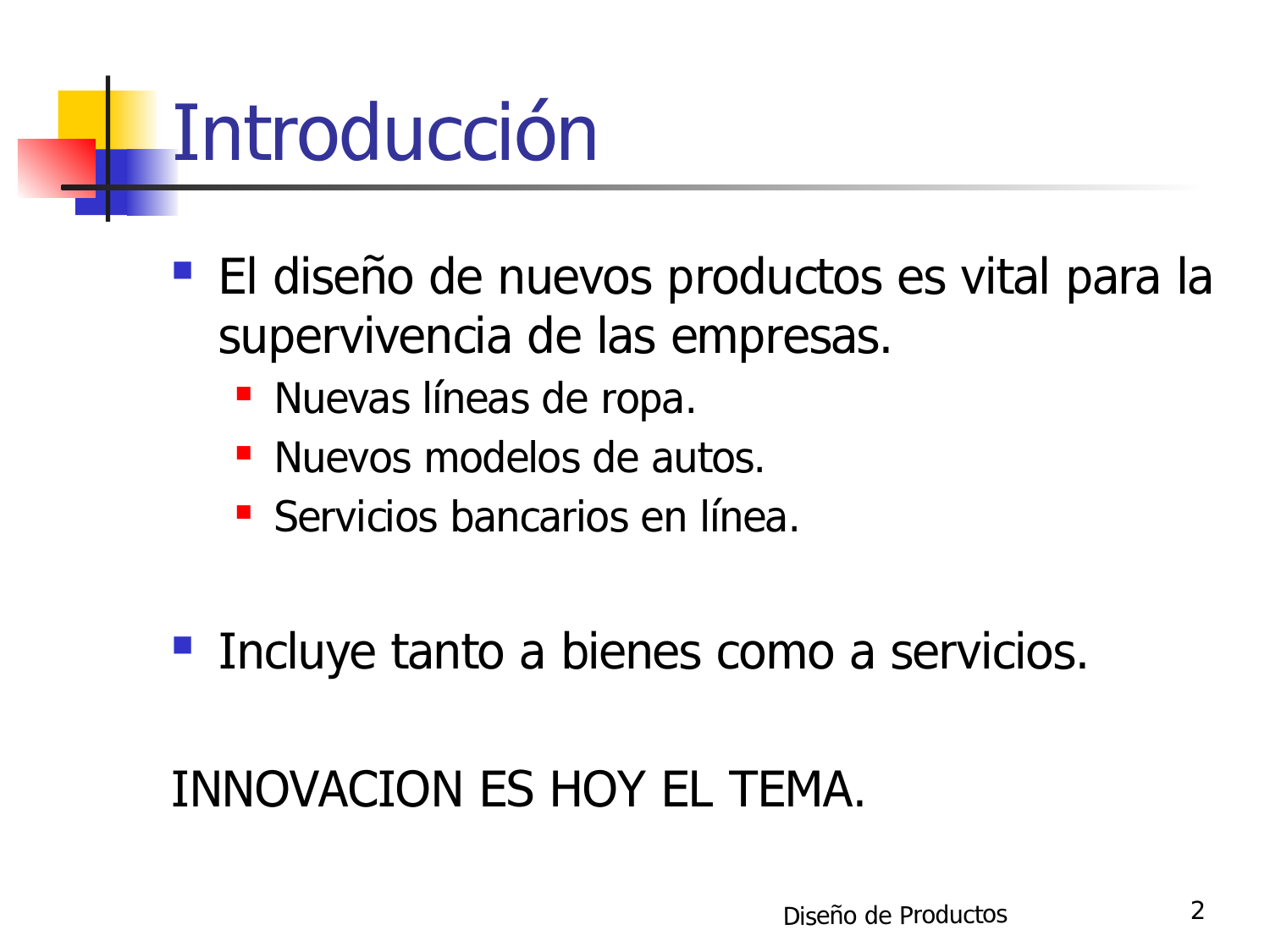

# Introducción
El diseño de nuevos productos es vital para la supervivencia de las empresas.
Nuevas líneas de ropa.
Nuevos modelos de autos.
Servicios bancarios en línea.

Incluye tanto a bienes como a servicios.

INNOVACION ES HOY EL TEMA.

2
Diseño de Productos